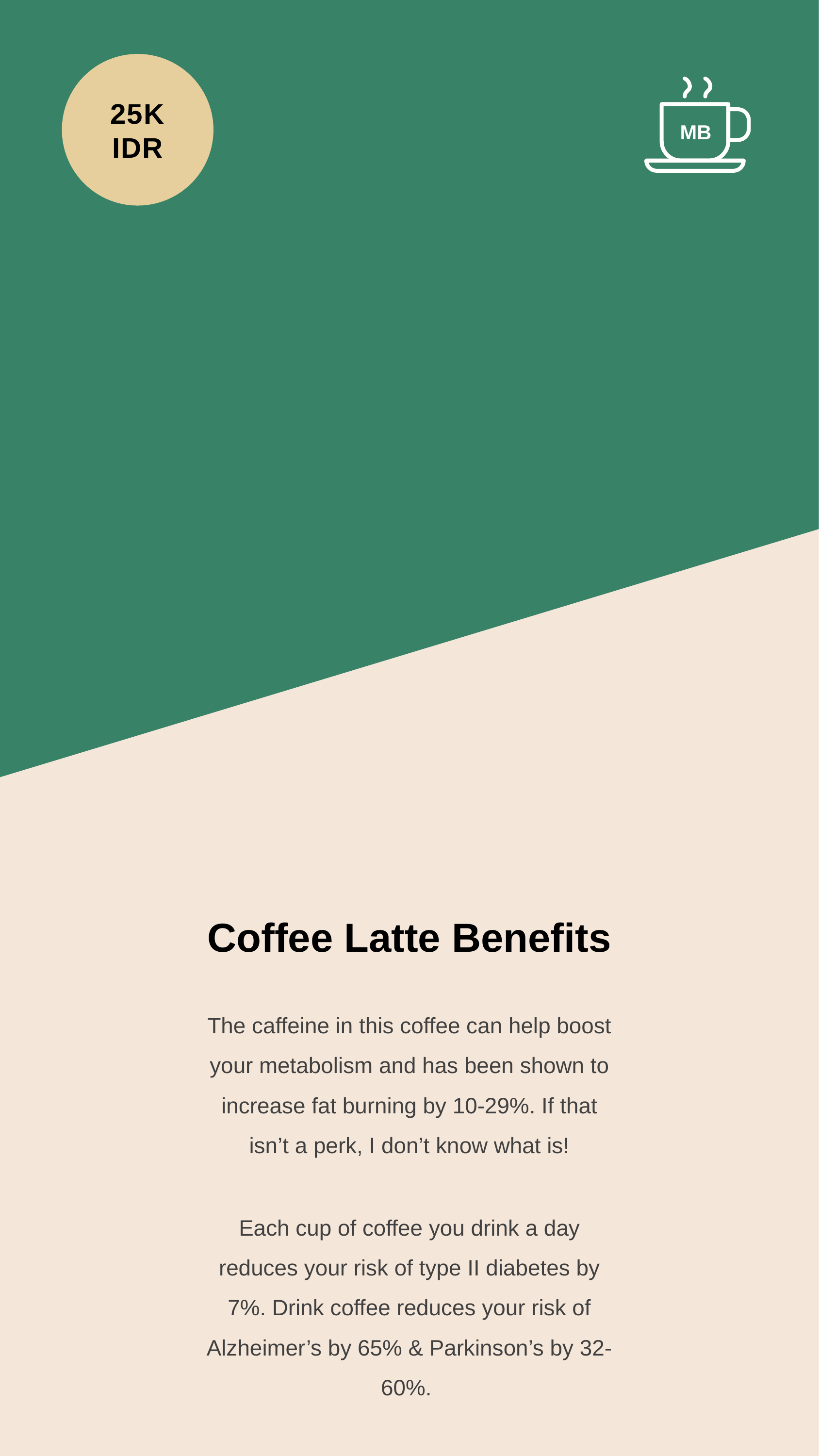

25K IDR

MB

Coffee Latte Benefits
The caffeine in this coffee can help boost your metabolism and has been shown to increase fat burning by 10-29%. If that isn’t a perk, I don’t know what is!
Each cup of coffee you drink a day reduces your risk of type II diabetes by 7%. Drink coffee reduces your risk of Alzheimer’s by 65% & Parkinson’s by 32-60%.